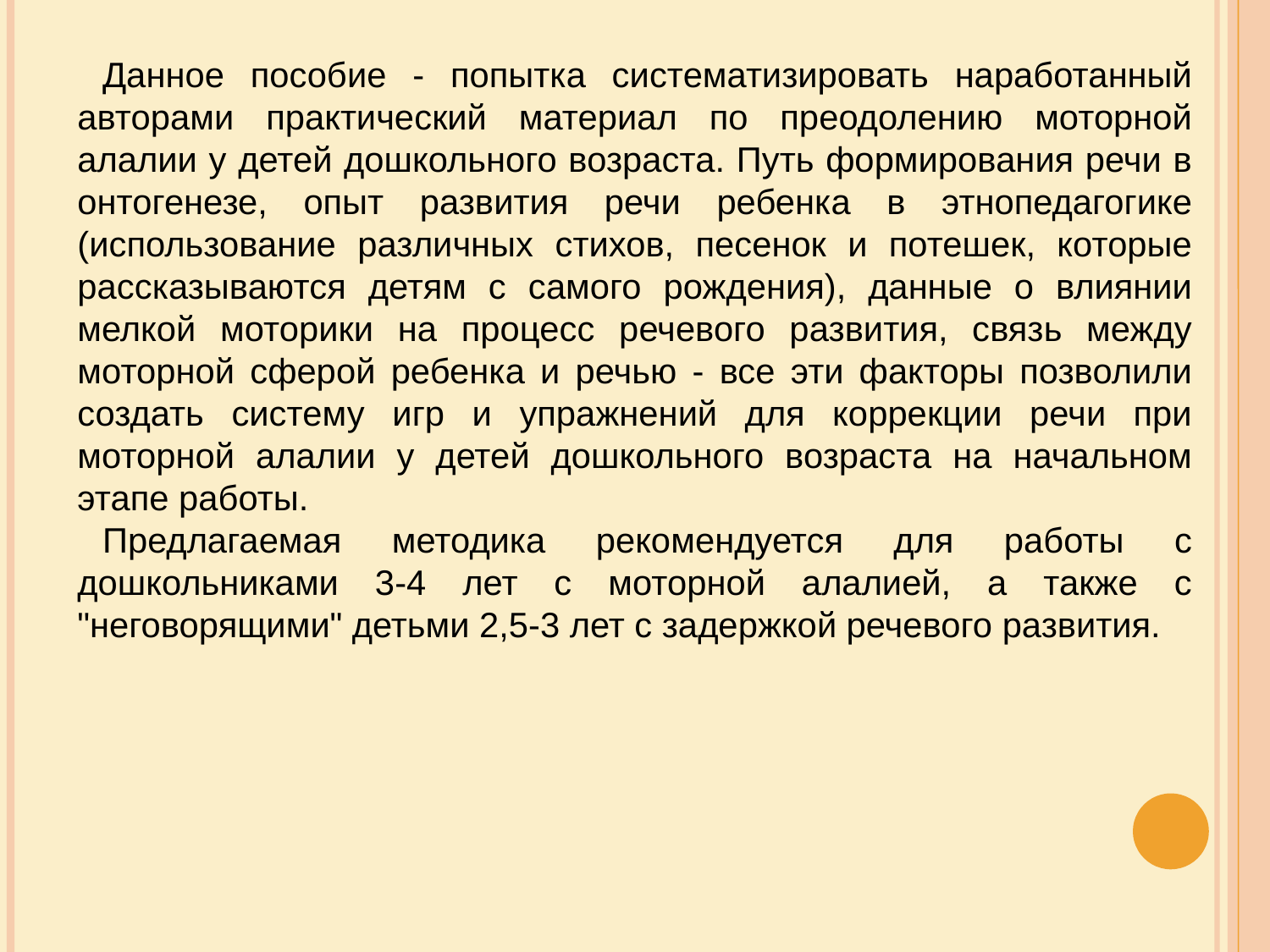

Данное пособие - попытка систематизировать наработанный авторами практический материал по преодолению моторной алалии у детей дошкольного возраста. Путь формирования речи в онтогенезе, опыт развития речи ребенка в этнопедагогике (использование различных стихов, песенок и потешек, которые рассказываются детям с самого рождения), данные о влиянии мелкой моторики на процесс речевого развития, связь между моторной сферой ребенка и речью - все эти факторы позволили создать систему игр и упражнений для коррекции речи при моторной алалии у детей дошкольного возраста на начальном этапе работы.
Предлагаемая методика рекомендуется для работы с дошкольниками 3-4 лет с моторной алалией, а также с "неговорящими" детьми 2,5-3 лет с задержкой речевого развития.